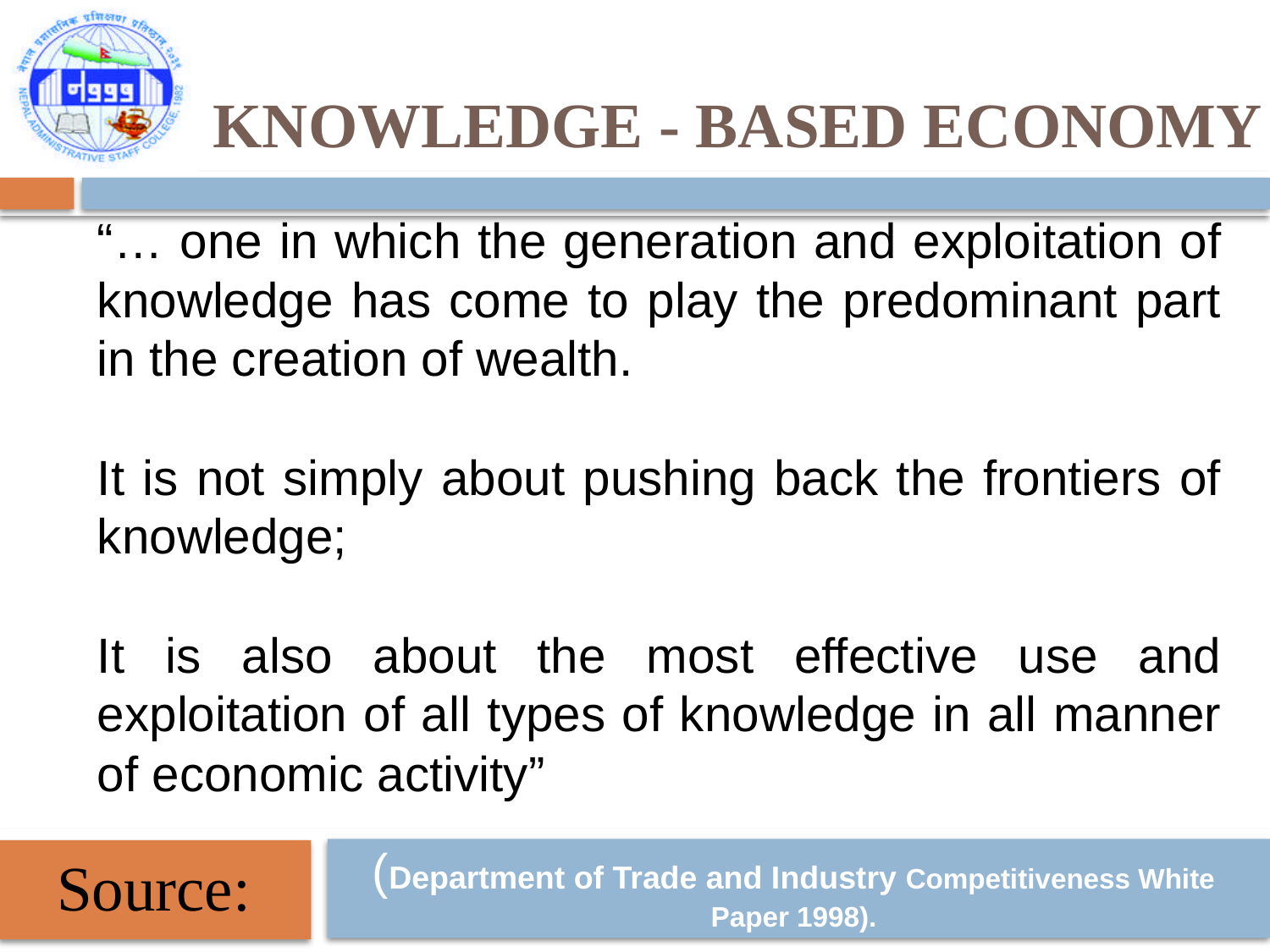

# Knowledge - based economy

“… one in which the generation and exploitation of knowledge has come to play the predominant part in the creation of wealth.

It is not simply about pushing back the frontiers of knowledge;

It is also about the most effective use and exploitation of all types of knowledge in all manner of economic activity”

(Department of Trade and Industry Competitiveness White Paper 1998).

Source: